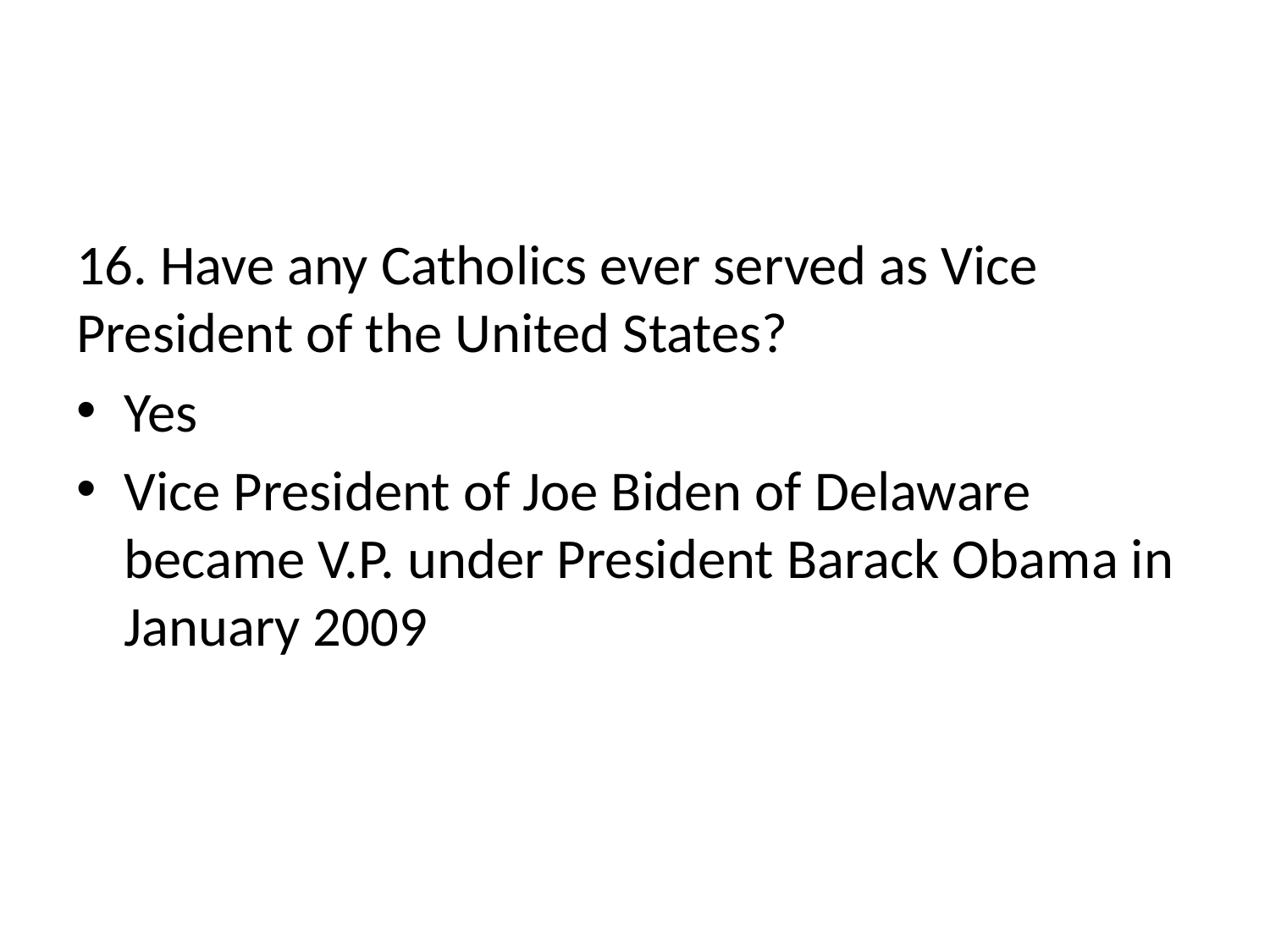

#
16. Have any Catholics ever served as Vice President of the United States?
Yes
Vice President of Joe Biden of Delaware became V.P. under President Barack Obama in January 2009